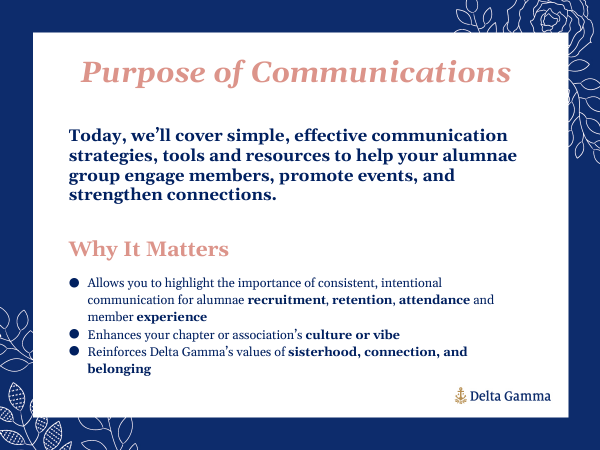

Purpose of Communications
Today, we’ll cover simple, effective communication strategies, tools and resources to help your alumnae group engage members, promote events, and strengthen connections.
Why It Matters
Allows you to highlight the importance of consistent, intentional communication for alumnae recruitment, retention, attendance and member experience
Enhances your chapter or association’s culture or vibe
Reinforces Delta Gamma’s values of sisterhood, connection, and belonging